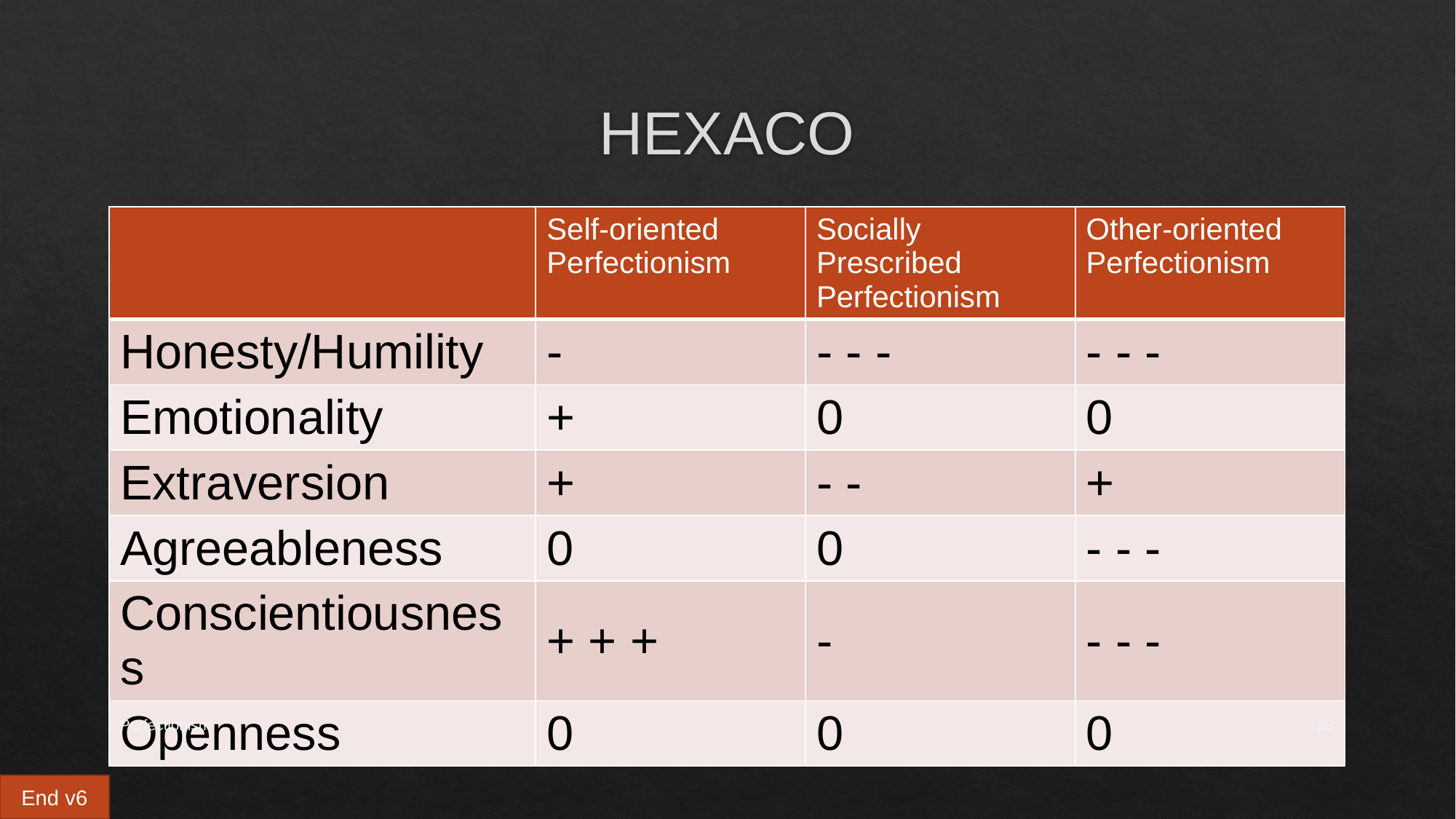

# HEXACO
|  | Self-oriented Perfectionism | Socially Prescribed Perfectionism | Other-oriented Perfectionism |
| --- | --- | --- | --- |
| Honesty/Humility | - | - - - | - - - |
| Emotionality | + | 0 | 0 |
| Extraversion | + | - - | + |
| Agreeableness | 0 | 0 | - - - |
| Conscientiousness | + + + | - | - - - |
| Openness | 0 | 0 | 0 |
Perfectionism
28
End v6